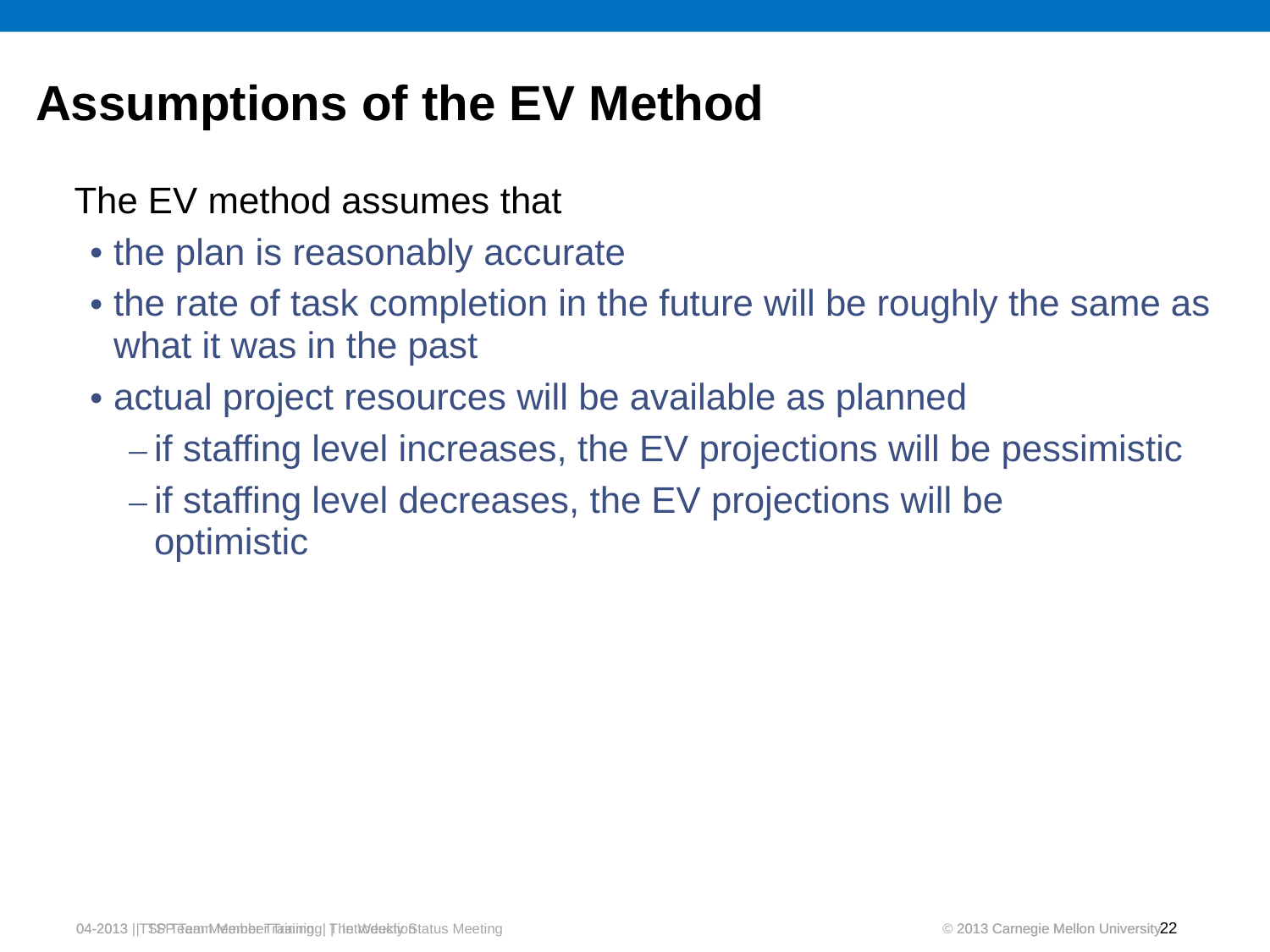

# Assumptions of the EV Method
The EV method assumes that
the plan is reasonably accurate
the rate of task completion in the future will be roughly the same as what it was in the past
actual project resources will be available as planned
if staffing level increases, the EV projections will be pessimistic
if staffing level decreases, the EV projections will be
optimistic